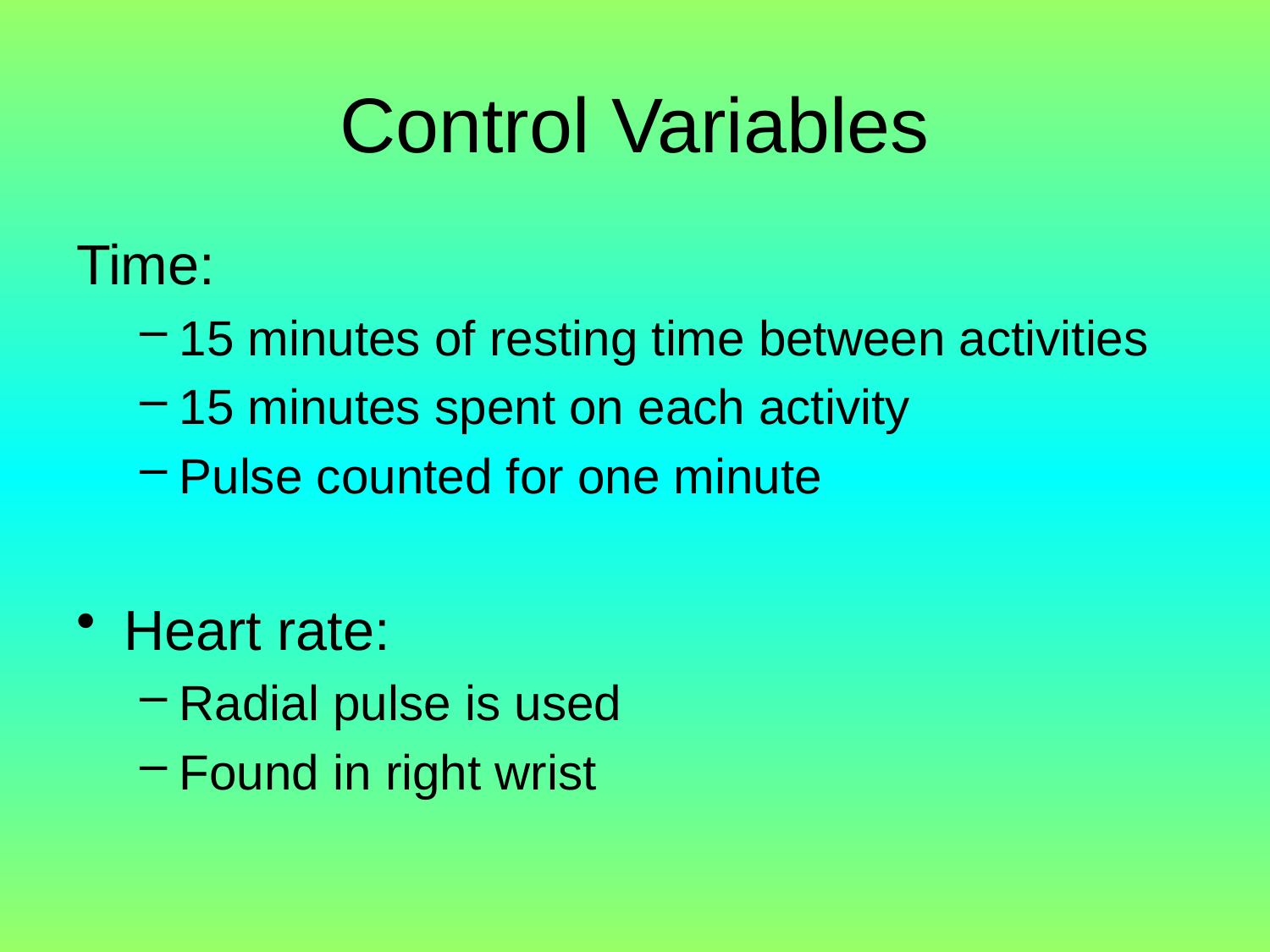

# Control Variables
Time:
15 minutes of resting time between activities
15 minutes spent on each activity
Pulse counted for one minute

Heart rate:
Radial pulse is used
Found in right wrist